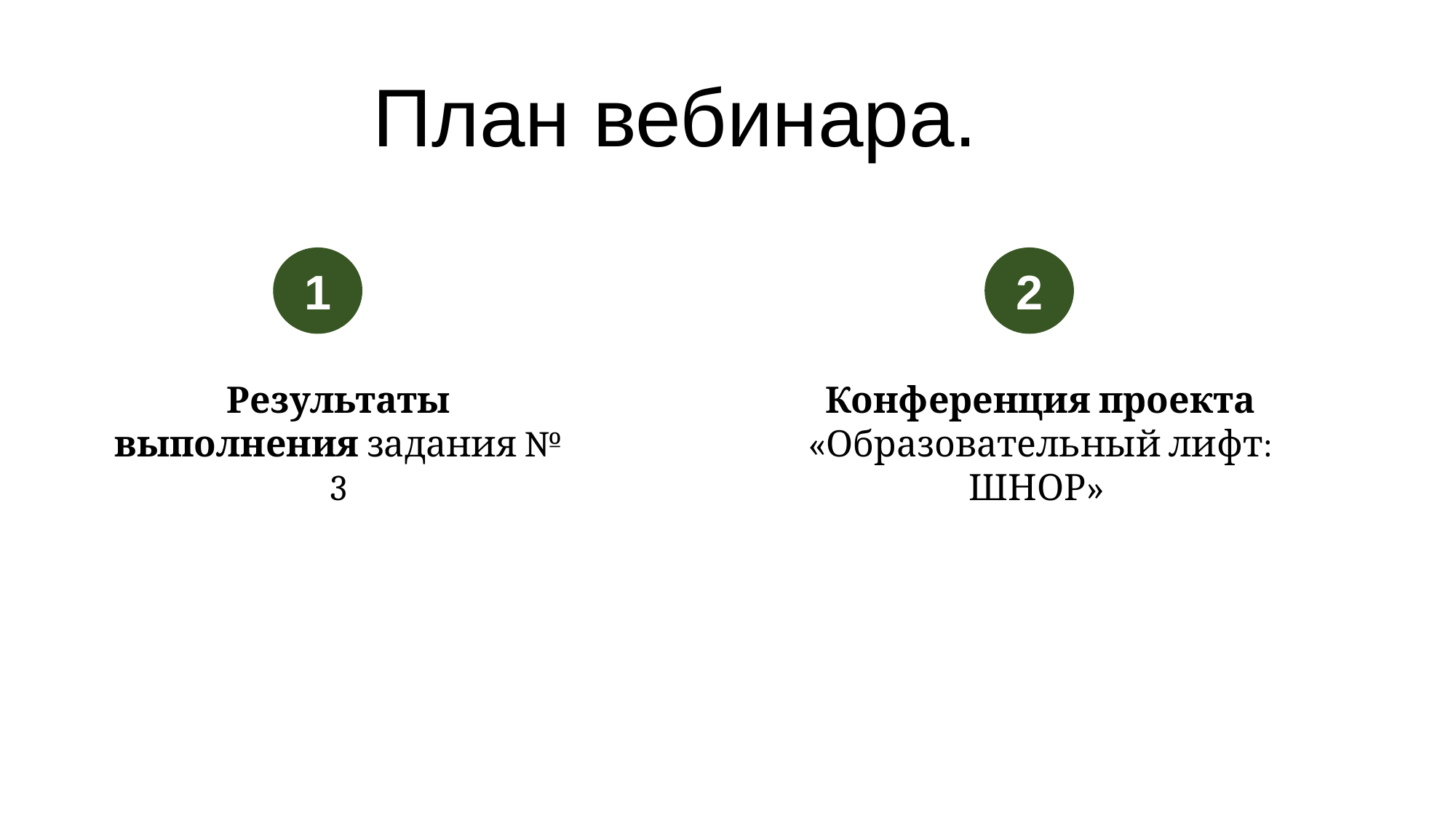

План вебинара.
1
2
Конференция проекта «Образовательный лифт: ШНОР»
Результаты выполнения задания № 3